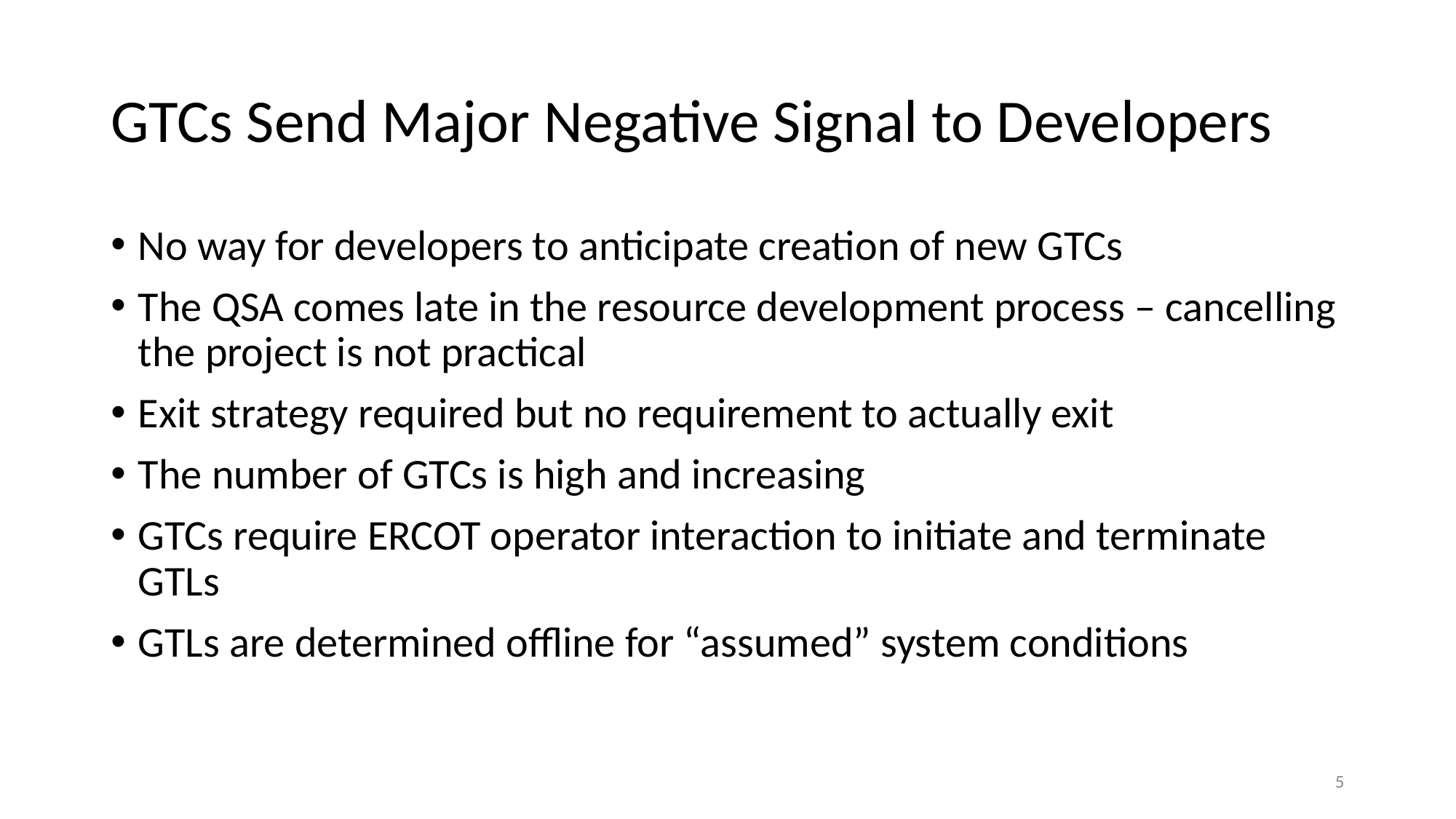

# GTCs Send Major Negative Signal to Developers
No way for developers to anticipate creation of new GTCs
The QSA comes late in the resource development process – cancelling the project is not practical
Exit strategy required but no requirement to actually exit
The number of GTCs is high and increasing
GTCs require ERCOT operator interaction to initiate and terminate GTLs
GTLs are determined offline for “assumed” system conditions

5